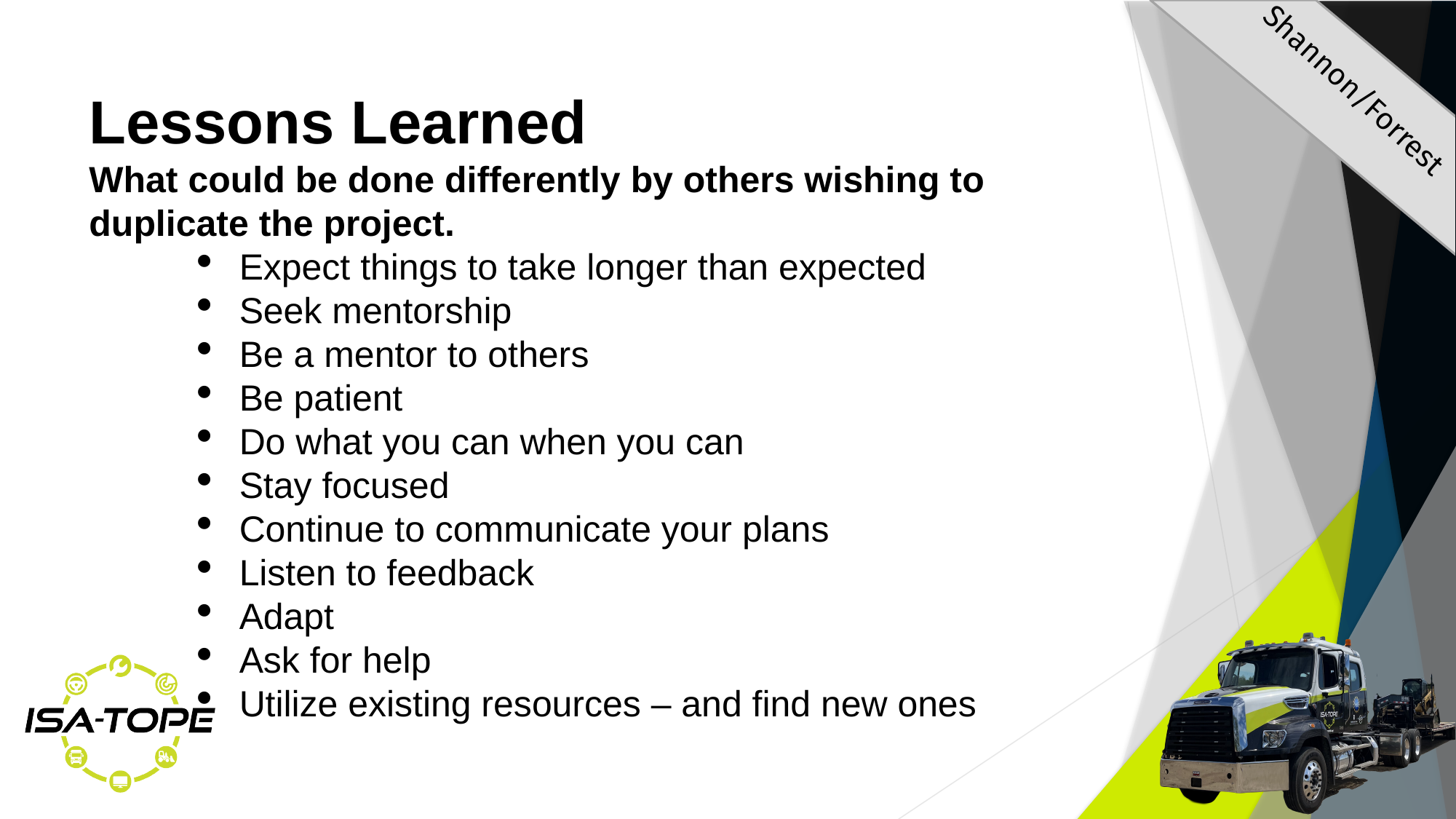

Shannon/Forrest
Lessons Learned
What could be done differently by others wishing to duplicate the project.
Expect things to take longer than expected
Seek mentorship
Be a mentor to others
Be patient
Do what you can when you can
Stay focused
Continue to communicate your plans
Listen to feedback
Adapt
Ask for help
Utilize existing resources – and find new ones